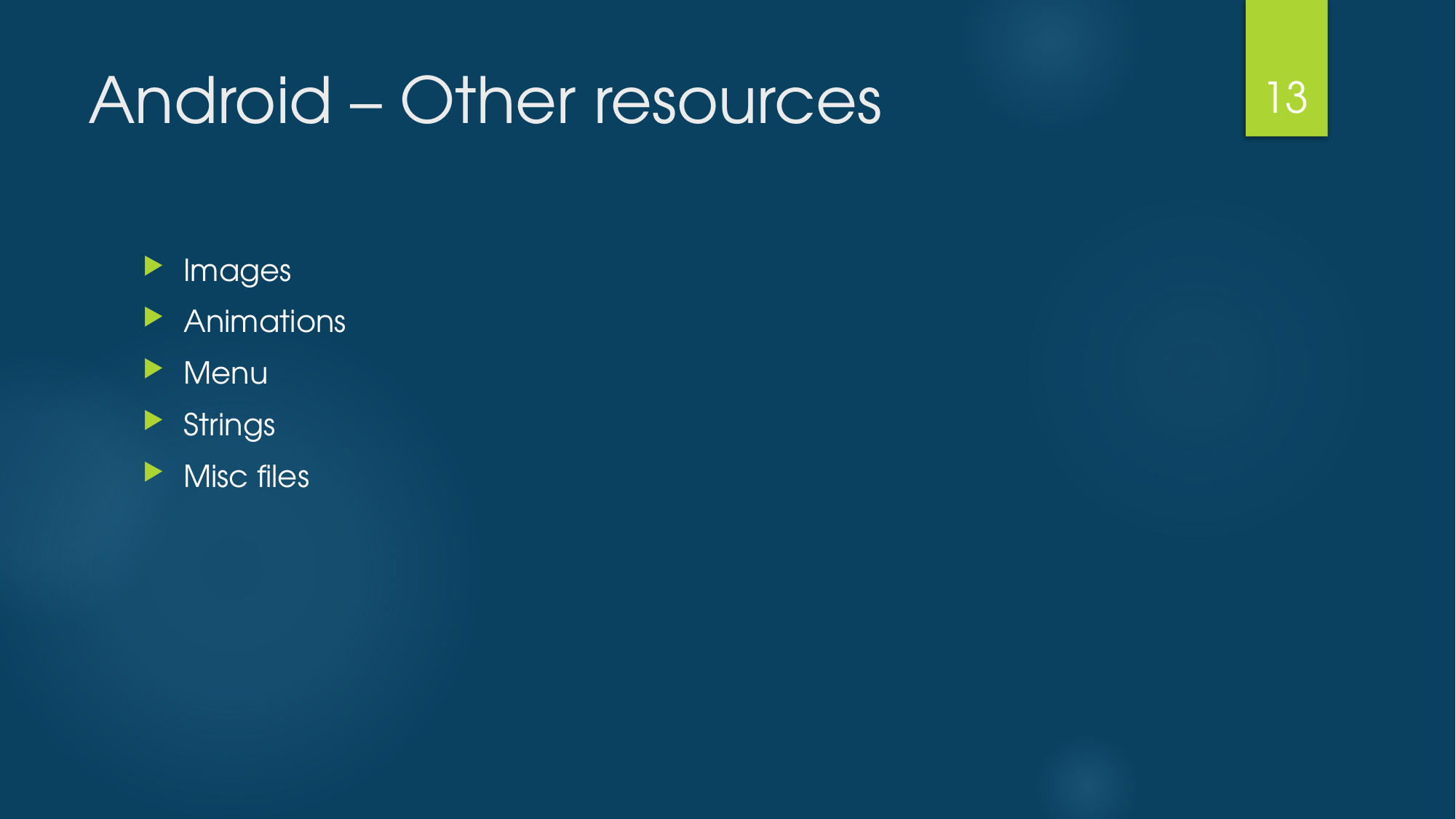

13
# Android – Other resources
Images
Animations
Menu
Strings
Misc files